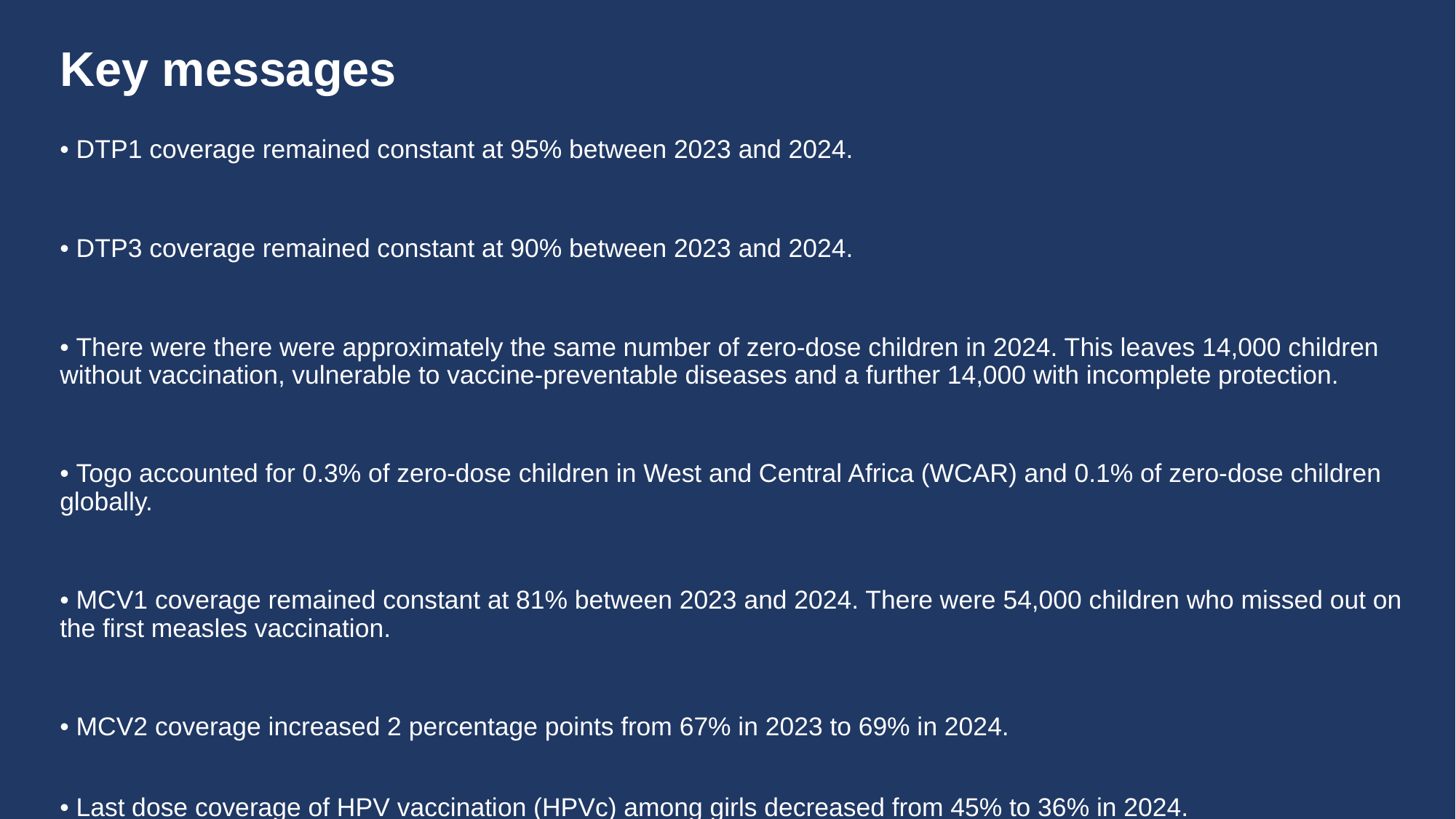

# Key messages
• DTP1 coverage remained constant at 95% between 2023 and 2024.

• DTP3 coverage remained constant at 90% between 2023 and 2024.

• There were there were approximately the same number of zero-dose children in 2024. This leaves 14,000 children without vaccination, vulnerable to vaccine-preventable diseases and a further 14,000 with incomplete protection.

• Togo accounted for 0.3% of zero-dose children in West and Central Africa (WCAR) and 0.1% of zero-dose children globally.

• MCV1 coverage remained constant at 81% between 2023 and 2024. There were 54,000 children who missed out on the first measles vaccination.

• MCV2 coverage increased 2 percentage points from 67% in 2023 to 69% in 2024.

• Last dose coverage of HPV vaccination (HPVc) among girls decreased from 45% to 36% in 2024.